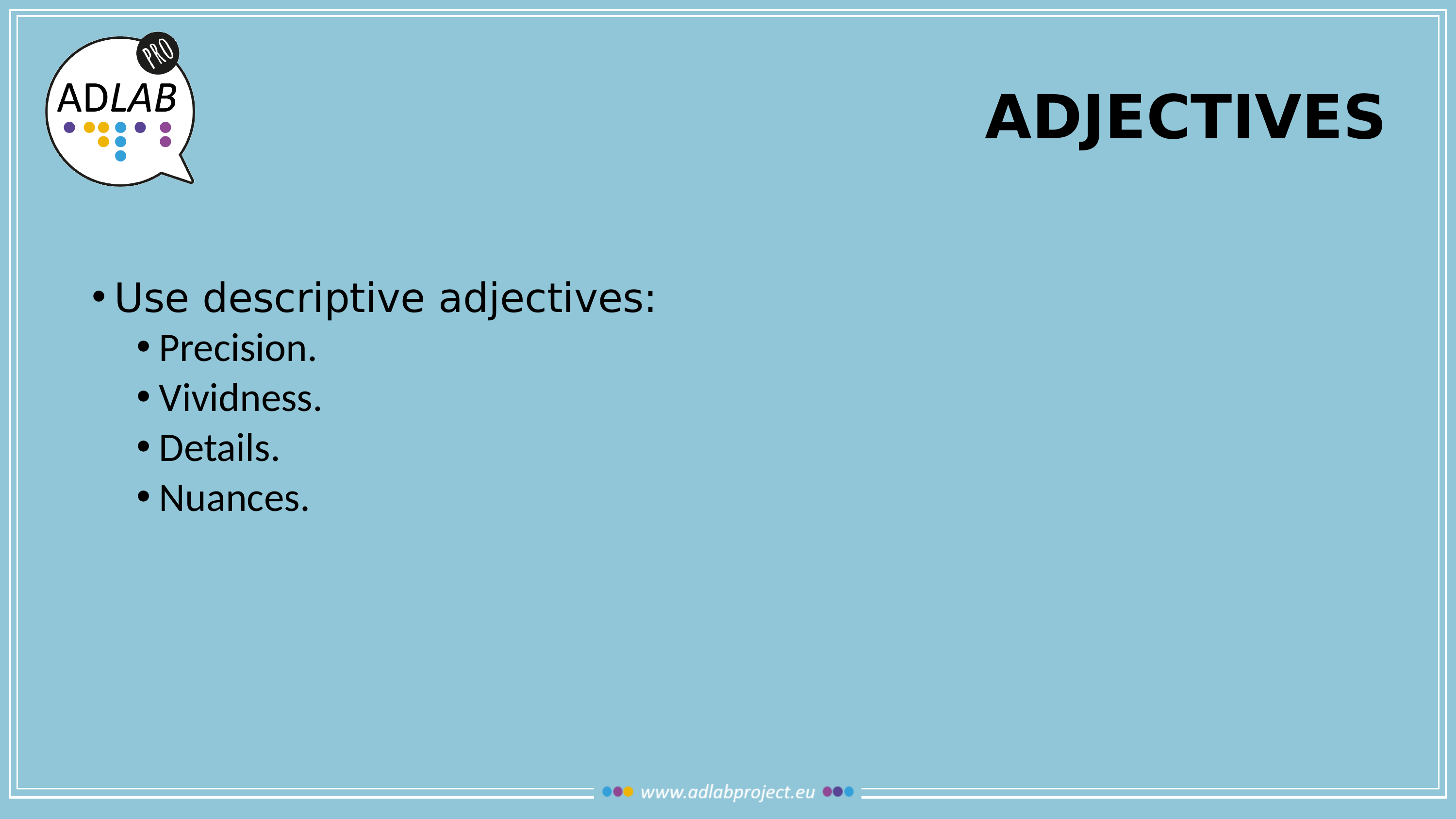

# adjectives
Use descriptive adjectives:
Precision.
Vividness.
Details.
Nuances.